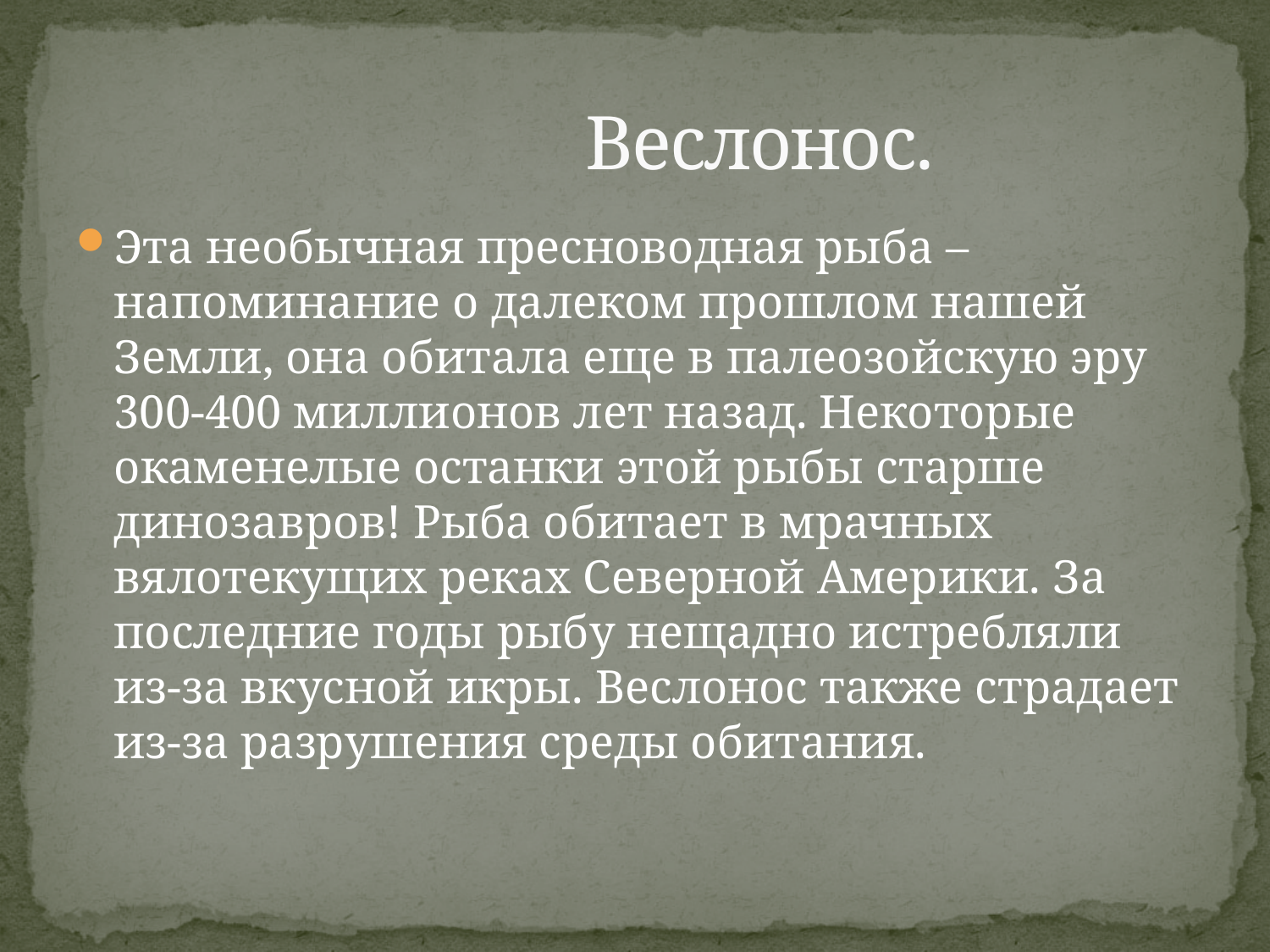

# Веслонос.
Эта необычная пресноводная рыба – напоминание о далеком прошлом нашей Земли, она обитала еще в палеозойскую эру 300-400 миллионов лет назад. Некоторые окаменелые останки этой рыбы старше динозавров! Рыба обитает в мрачных вялотекущих реках Северной Америки. За последние годы рыбу нещадно истребляли из-за вкусной икры. Веслонос также страдает из-за разрушения среды обитания.